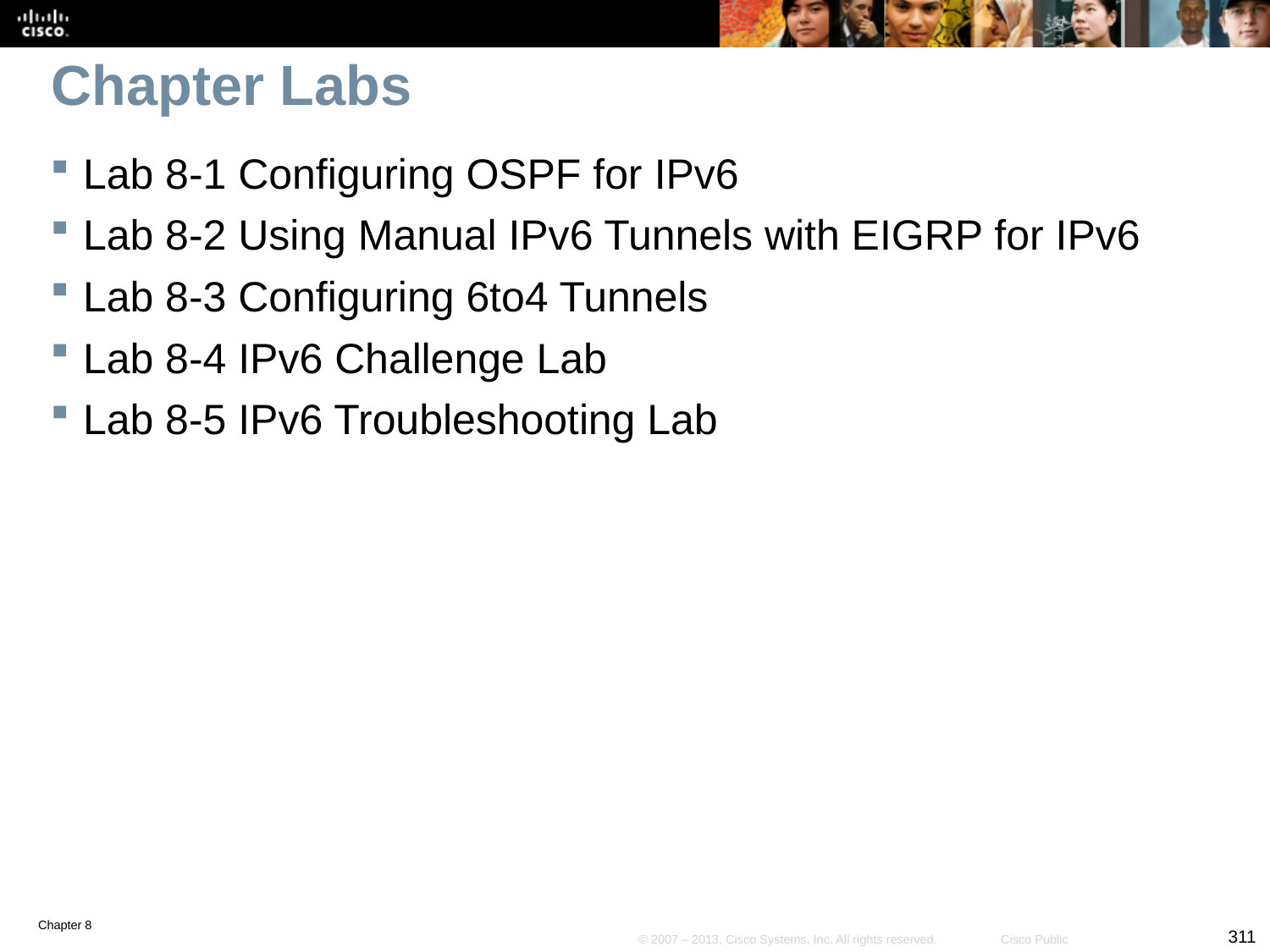

# Chapter Labs
Lab 8-1 Configuring OSPF for IPv6
Lab 8-2 Using Manual IPv6 Tunnels with EIGRP for IPv6
Lab 8-3 Configuring 6to4 Tunnels
Lab 8-4 IPv6 Challenge Lab
Lab 8-5 IPv6 Troubleshooting Lab